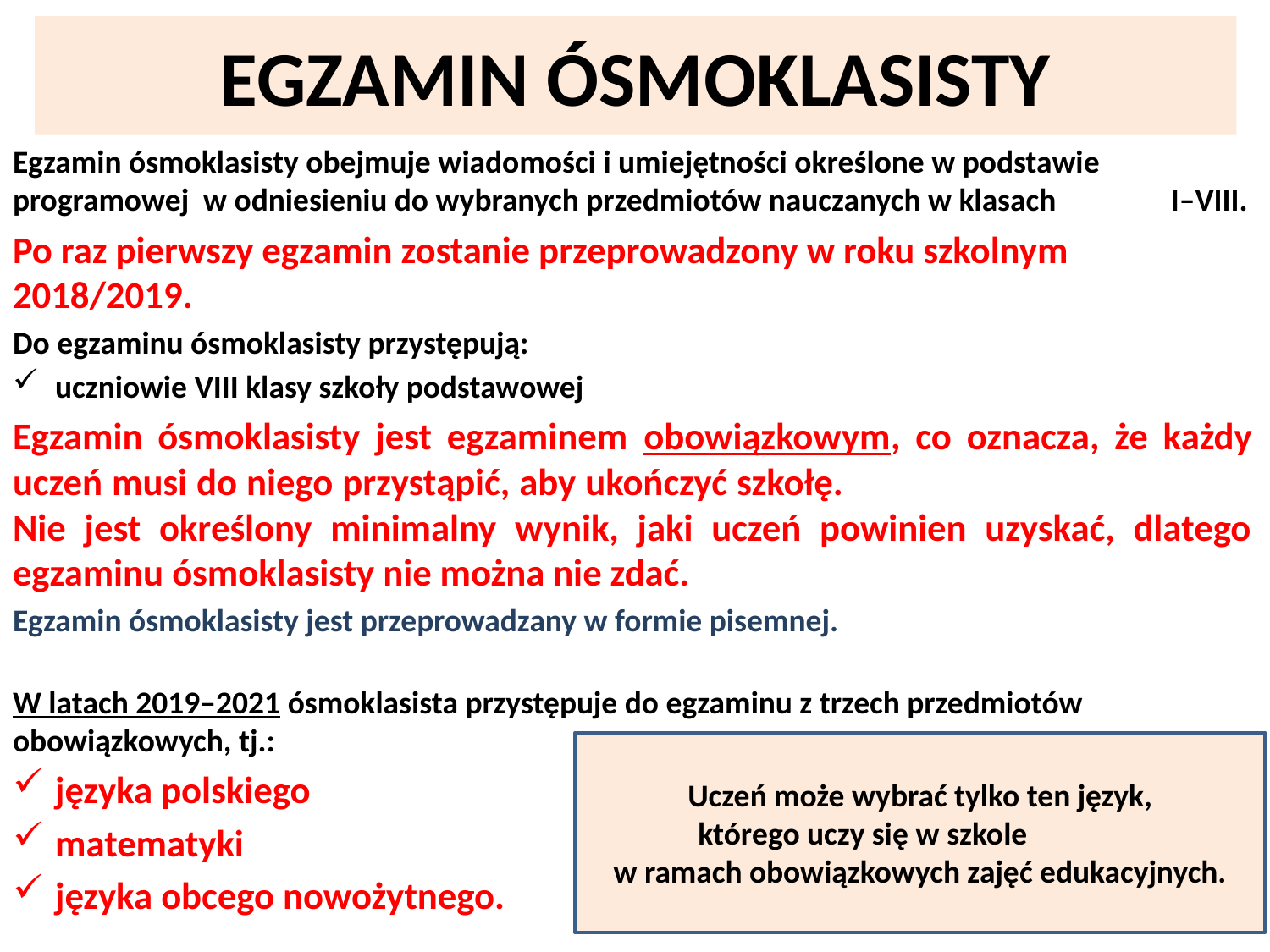

# EGZAMIN ÓSMOKLASISTY
Egzamin ósmoklasisty obejmuje wiadomości i umiejętności określone ‎w podstawie programowej  w odniesieniu do wybranych przedmiotów ‎nauczanych w klasach                I–VIII.
Po raz pierwszy egzamin zostanie przeprowadzony w roku szkolnym 2018/2019.
Do egzaminu ósmoklasisty przystępują:
uczniowie VIII klasy szkoły podstawowej
Egzamin ósmoklasisty jest egzaminem obowiązkowym, co oznacza, że każdy uczeń musi do niego przystąpić, aby ukończyć szkołę.                                             Nie jest określony minimalny wynik, jaki uczeń powinien uzyskać, dlatego egzaminu ósmoklasisty nie można nie zdać.
Egzamin ósmoklasisty jest przeprowadzany w formie pisemnej.
W latach 2019–2021 ósmoklasista przystępuje do egzaminu z trzech przedmiotów obowiązkowych, tj.:
języka polskiego
matematyki
języka obcego nowożytnego.

 Uczeń może wybrać tylko ten język,
którego uczy się w szkole
w ramach obowiązkowych zajęć edukacyjnych.